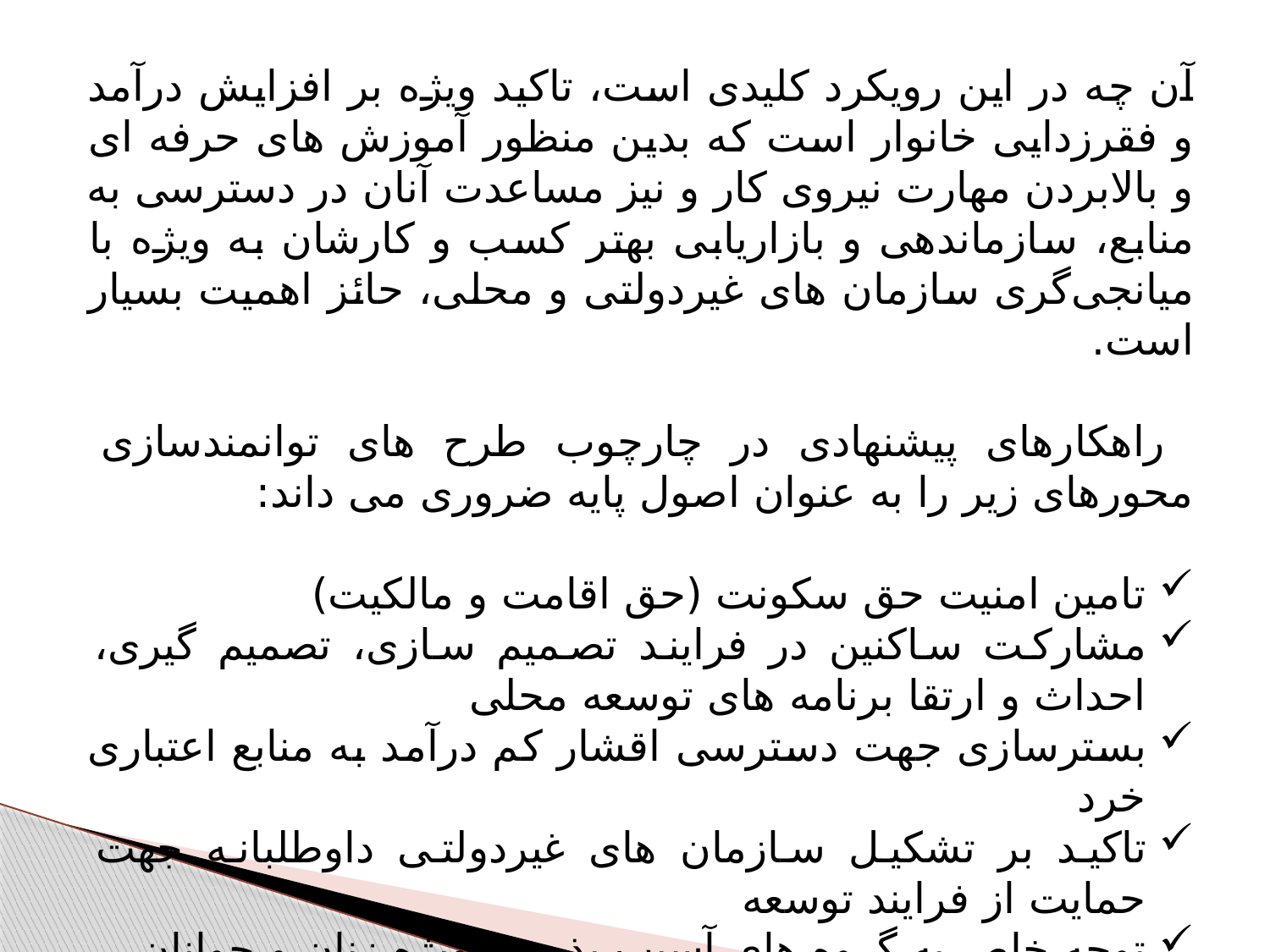

آن چه در این رویکرد کلیدی است، تاکید ویژه بر افزایش درآمد و فقرزدایی خانوار است که بدین منظور آموزش های حرفه ای و بالابردن مهارت نیروی کار و نیز مساعدت آنان در دسترسی به منابع، سازماندهی و بازاریابی بهتر کسب و کارشان به ویژه با میانجی‌گری سازمان های غیردولتی و محلی، حائز اهمیت بسیار است.

 	راهکارهای پیشنهادی در چارچوب طرح های توانمندسازی محورهای زیر را به عنوان اصول پایه ضروری می داند:

تامین امنیت حق سکونت (حق اقامت و مالکیت)
مشارکت ساکنین در فرایند تصمیم سازی، تصمیم گیری، احداث و ارتقا برنامه های توسعه محلی
بسترسازی جهت دسترسی اقشار کم درآمد به منابع اعتباری خرد
تاکید بر تشکیل سازمان های غیردولتی داوطلبانه جهت حمایت از فرایند توسعه
توجه خاص به گروه های آسیب پذیر به ویژه زنان و جوانان
بازنگری در طرح های توسعه شهری با توجه به اقشار کم درآمد
تاکید بر آموزش های حرفه ای، کاریابی و تقویت نظام اشتغال